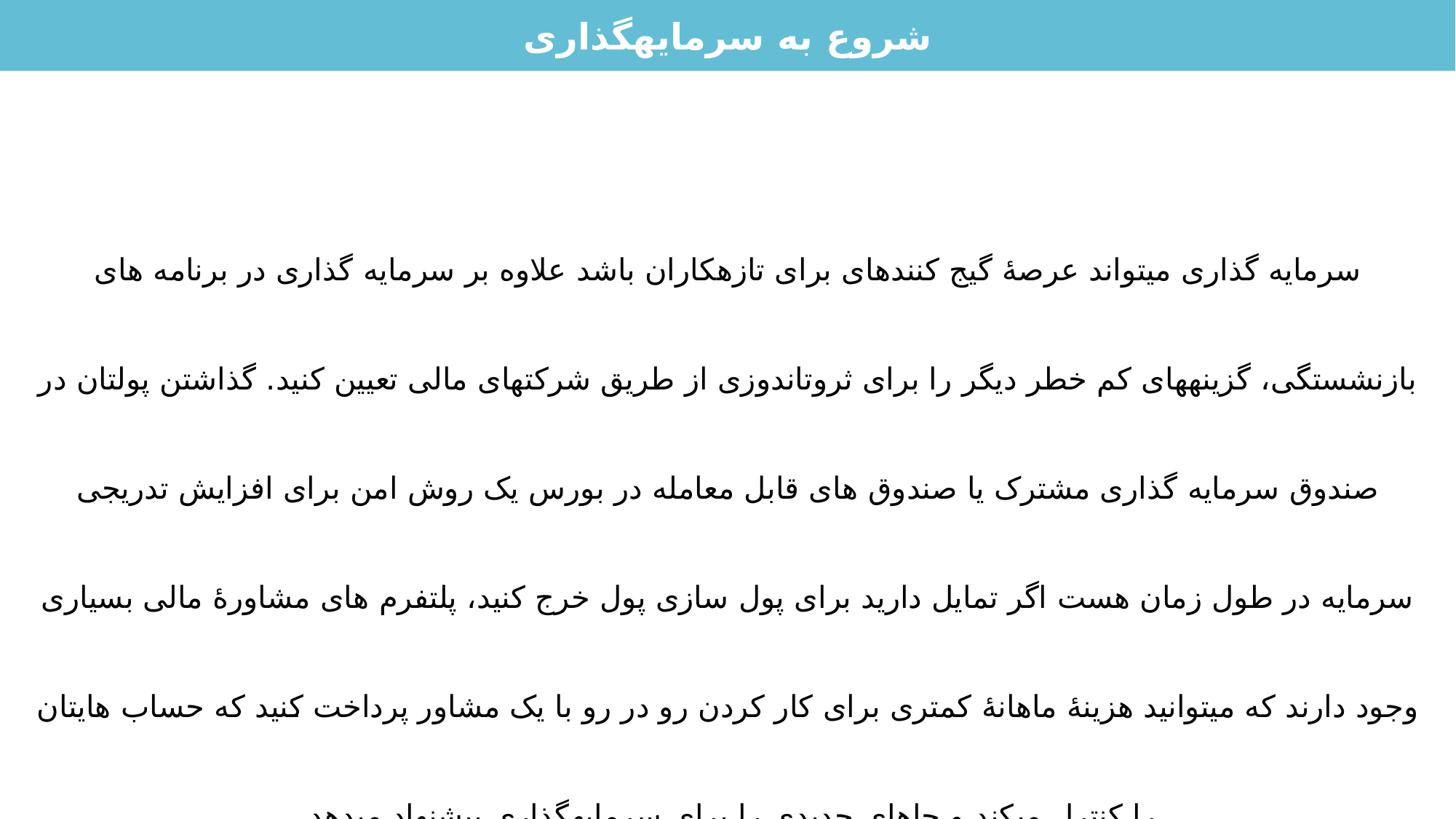

شروع به سرمایه­گذاری
سرمایه ­گذاری می­تواند عرصۀ گیج­ کننده­ای برای تازه­کاران باشد علاوه بر سرمایه ­گذاری در برنامه­ های بازنشستگی، گزینه­های کم ­خطر دیگر را برای ثروت­اندوزی از طریق شرکت­های مالی تعیین کنید. گذاشتن پولتان در صندوق سرمایه ­گذاری مشترک یا صندوق­ های قابل معامله در بورس یک روش امن برای افزایش تدریجی سرمایه در طول زمان هست اگر تمایل دارید برای پول­ سازی پول خرج کنید، پلتفرم­ های مشاورۀ مالی بسیاری وجود دارند که می­توانید هزینۀ ماهانۀ کمتری برای کار کردن رو در رو با یک مشاور پرداخت کنید که حساب­ هایتان را کنترل می­کند و جاهای جدیدی را برای سرمایه­گذاری پیشنهاد می­دهد.